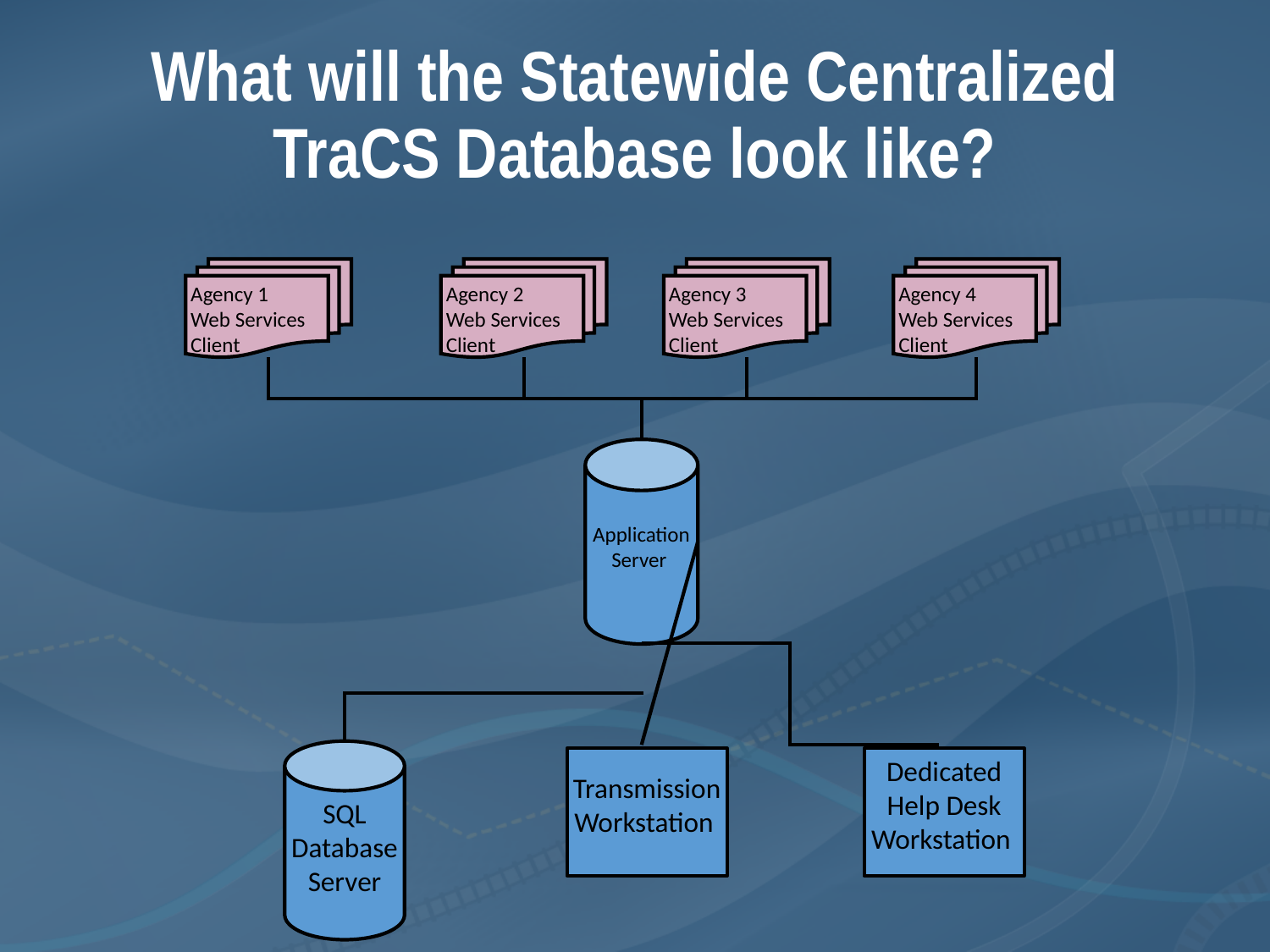

# What will the Statewide Centralized TraCS Database look like?
Agency 1
Web Services Client
Agency 2
Web Services Client
Agency 3
Web Services Client
Agency 4
Web Services Client

Application Server

SQL Database Server

Transmission
Workstation

Dedicated
Help Desk
Workstation